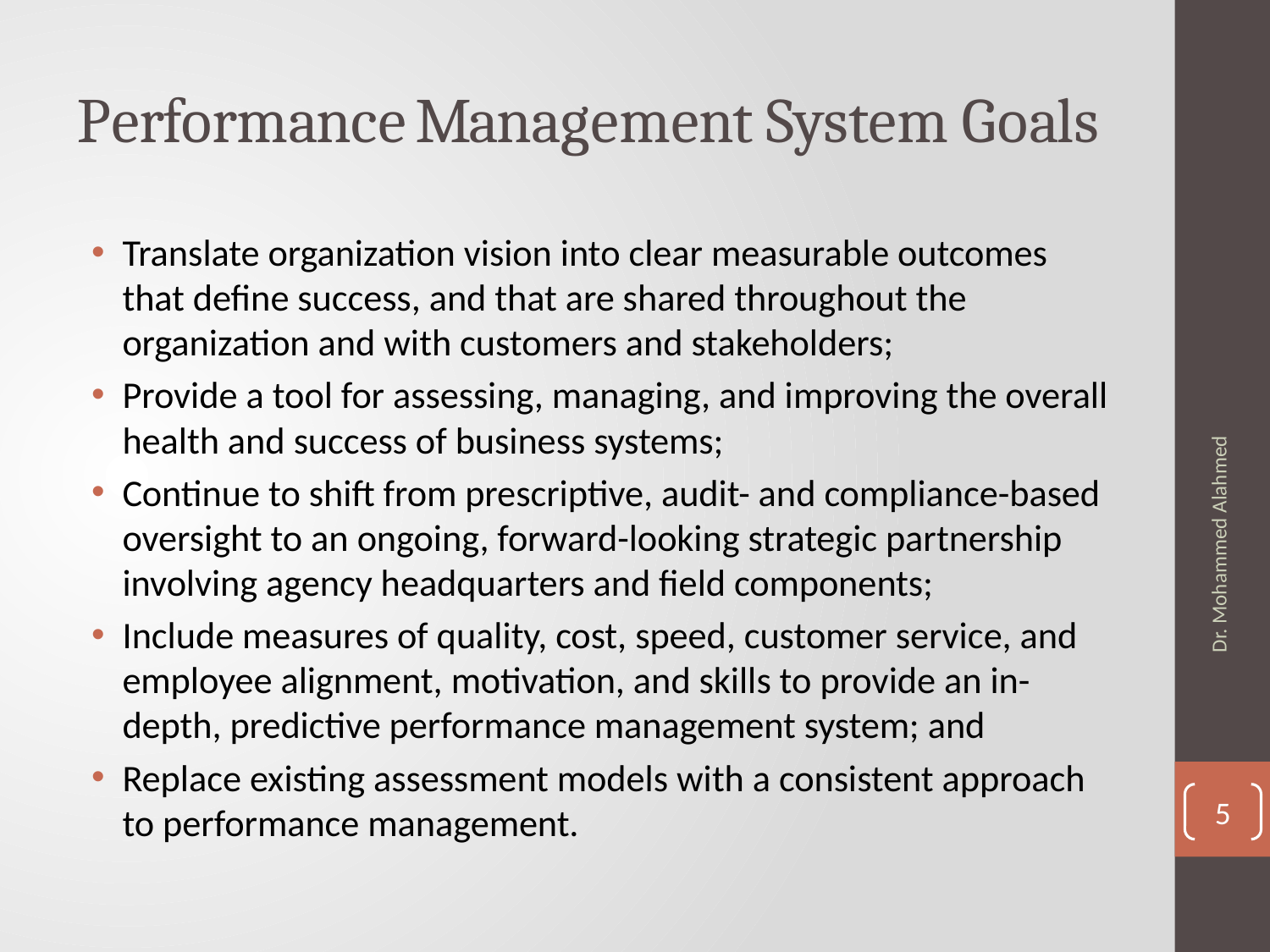

# Performance Management System Goals
Translate organization vision into clear measurable outcomes that define success, and that are shared throughout the organization and with customers and stakeholders;
Provide a tool for assessing, managing, and improving the overall health and success of business systems;
Continue to shift from prescriptive, audit- and compliance-based oversight to an ongoing, forward-looking strategic partnership involving agency headquarters and field components;
Include measures of quality, cost, speed, customer service, and employee alignment, motivation, and skills to provide an in-depth, predictive performance management system; and
Replace existing assessment models with a consistent approach to performance management.
Dr. Mohammed Alahmed
5